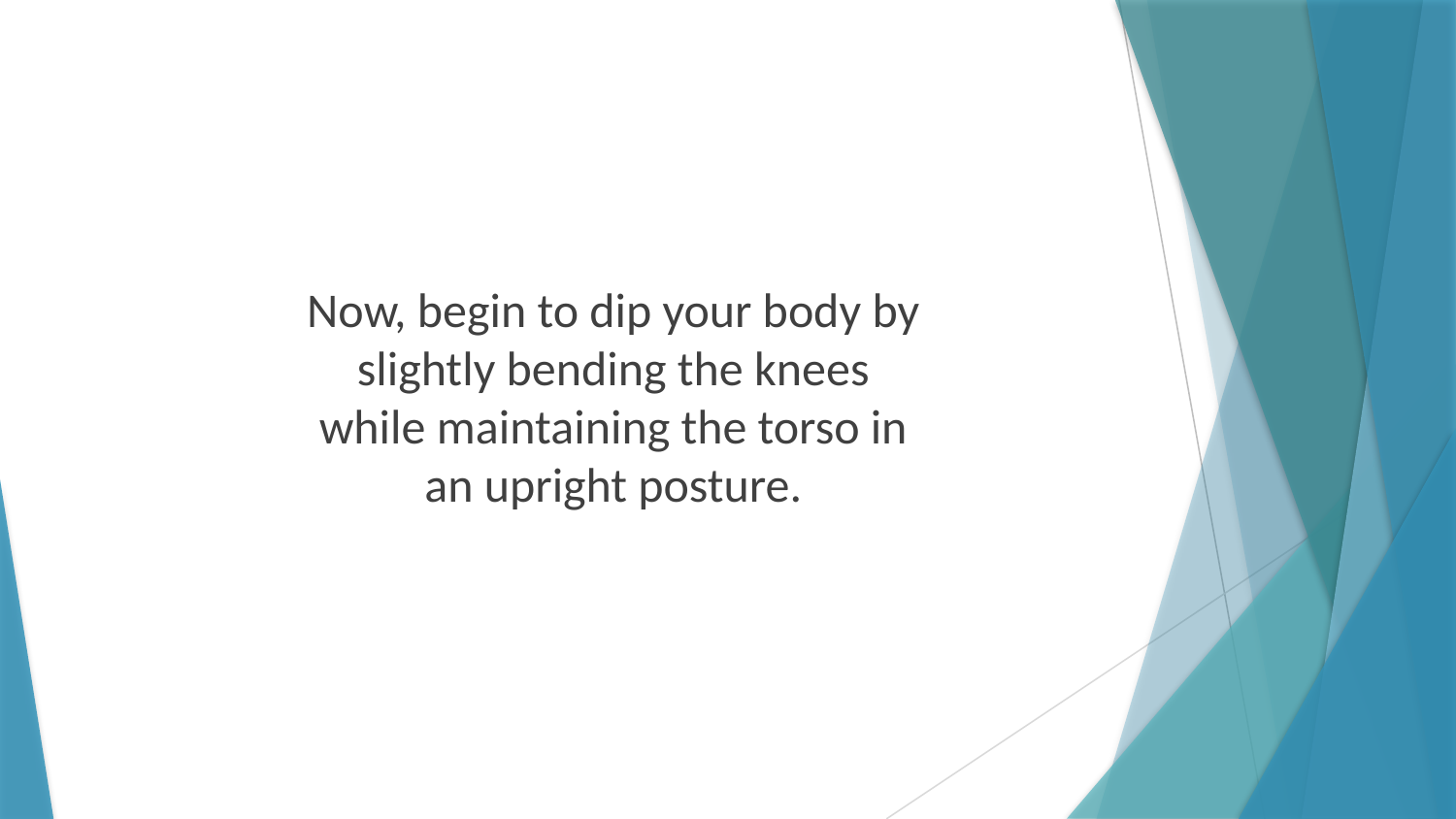

Now, begin to dip your body by slightly bending the knees while maintaining the torso in an upright posture.